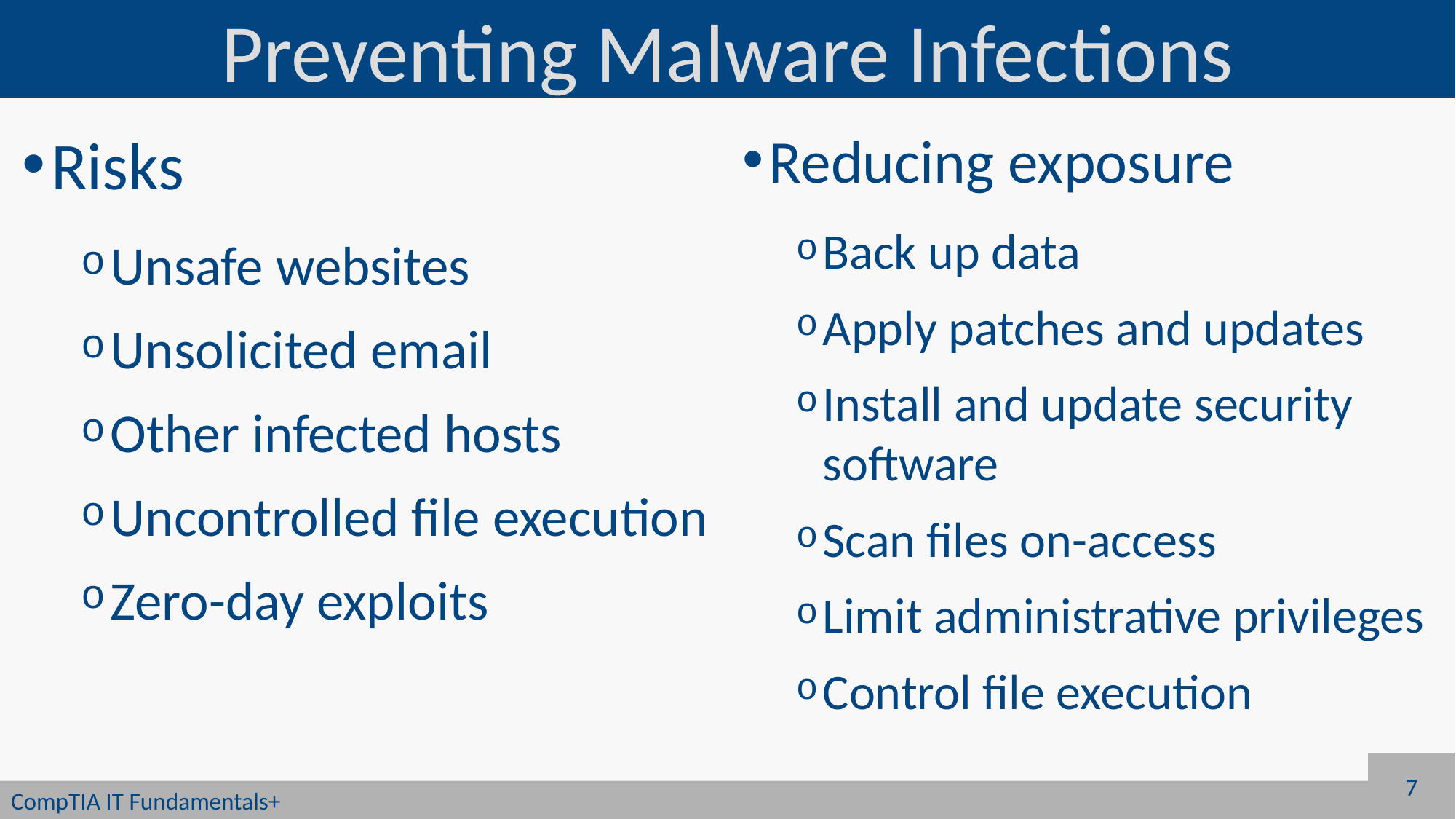

# Preventing Malware Infections
Risks
Unsafe websites
Unsolicited email
Other infected hosts
Uncontrolled file execution
Zero-day exploits
Reducing exposure
Back up data
Apply patches and updates
Install and update security software
Scan files on-access
Limit administrative privileges
Control file execution
7
CompTIA IT Fundamentals+